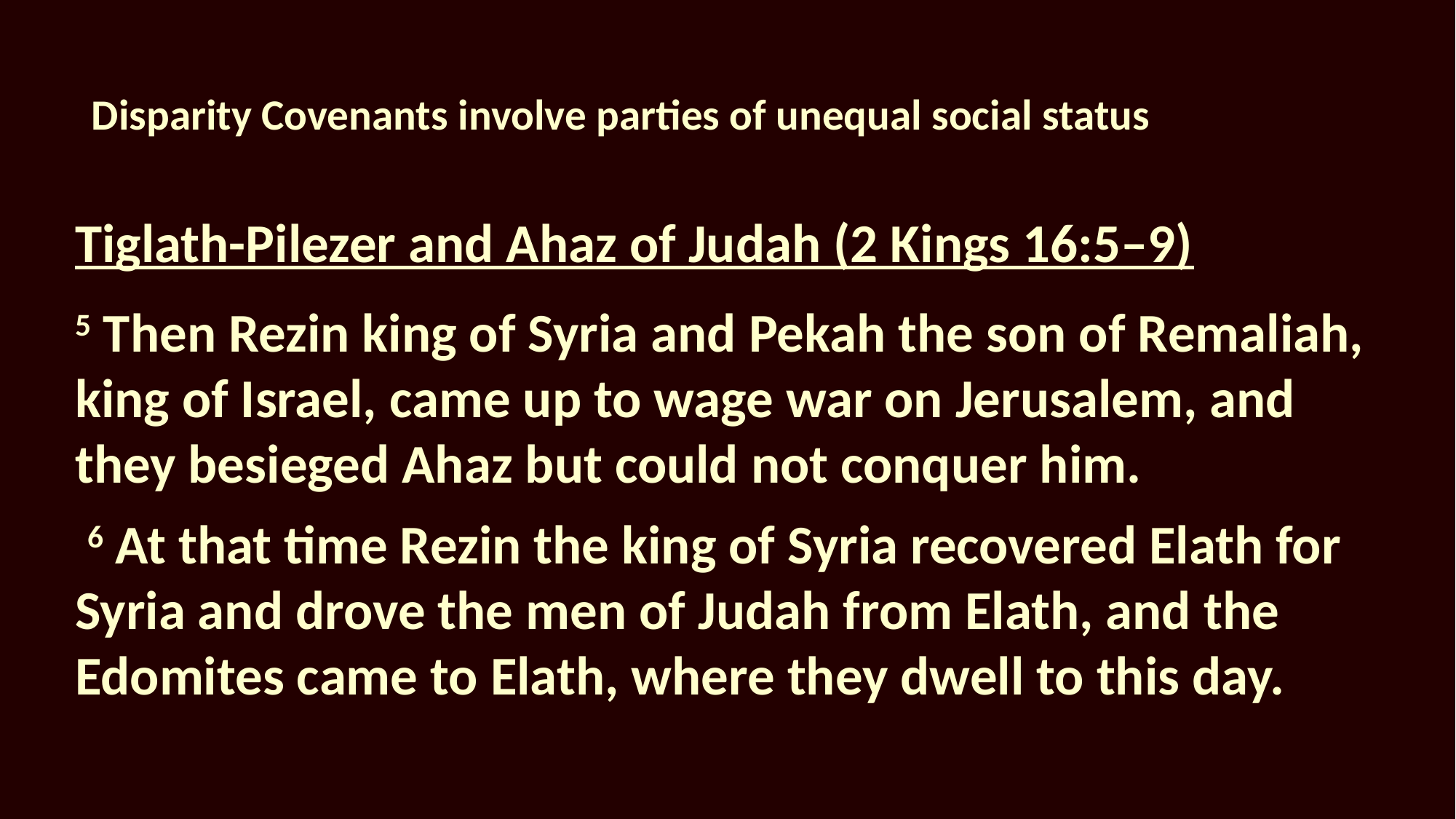

# Disparity Covenants involve parties of unequal social status
Tiglath-Pilezer and Ahaz of Judah (2 Kings 16:5–9)
5 Then Rezin king of Syria and Pekah the son of Remaliah, king of Israel, came up to wage war on Jerusalem, and they besieged Ahaz but could not conquer him.
 6 At that time Rezin the king of Syria recovered Elath for Syria and drove the men of Judah from Elath, and the Edomites came to Elath, where they dwell to this day.